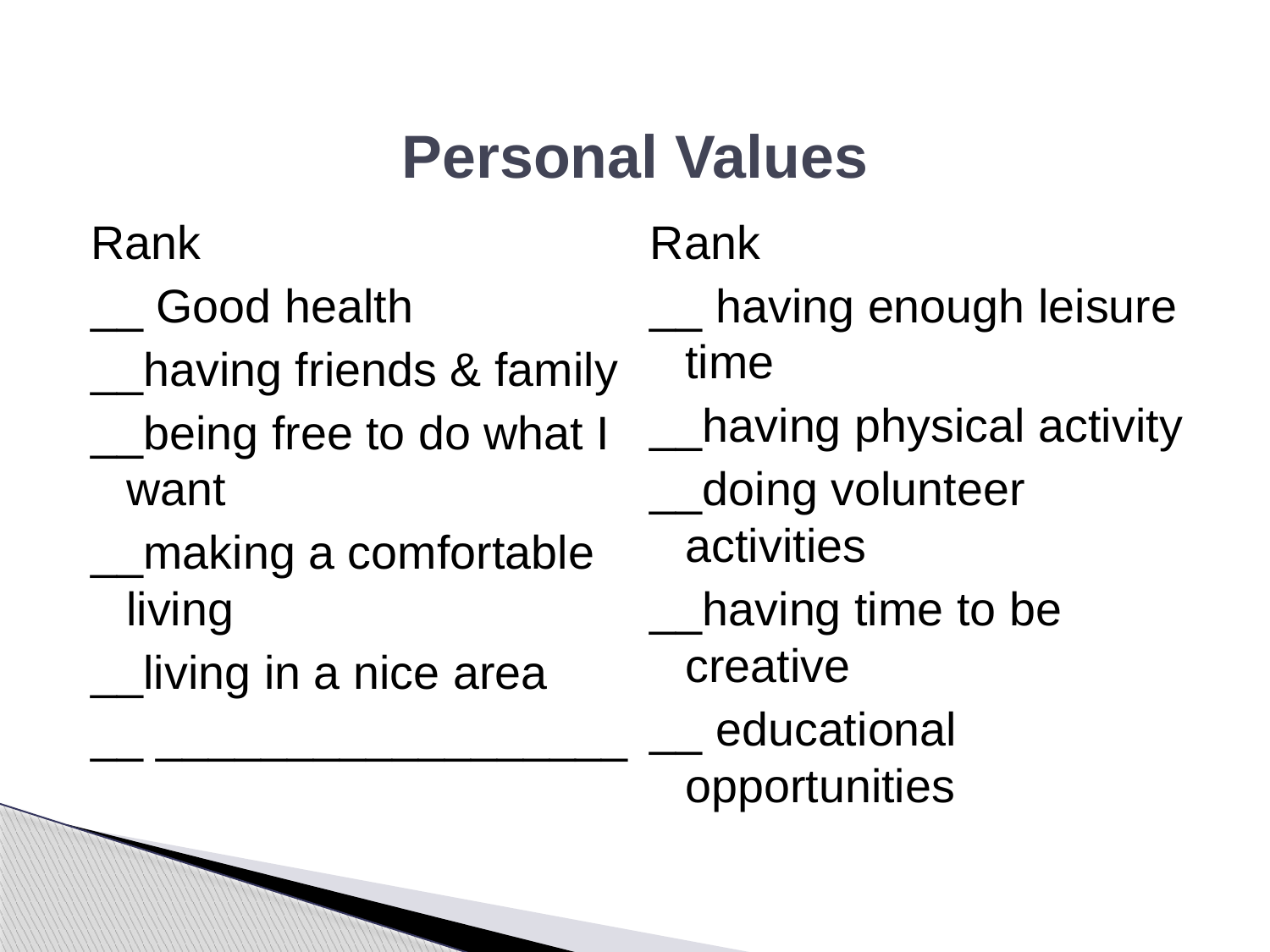

# Personal Values
Rank
__ Good health
__having friends & family
__being free to do what I want
__making a comfortable living
__living in a nice area
__ __________________

Rank
__ having enough leisure time
__having physical activity
__doing volunteer activities
__having time to be creative
__ educational opportunities